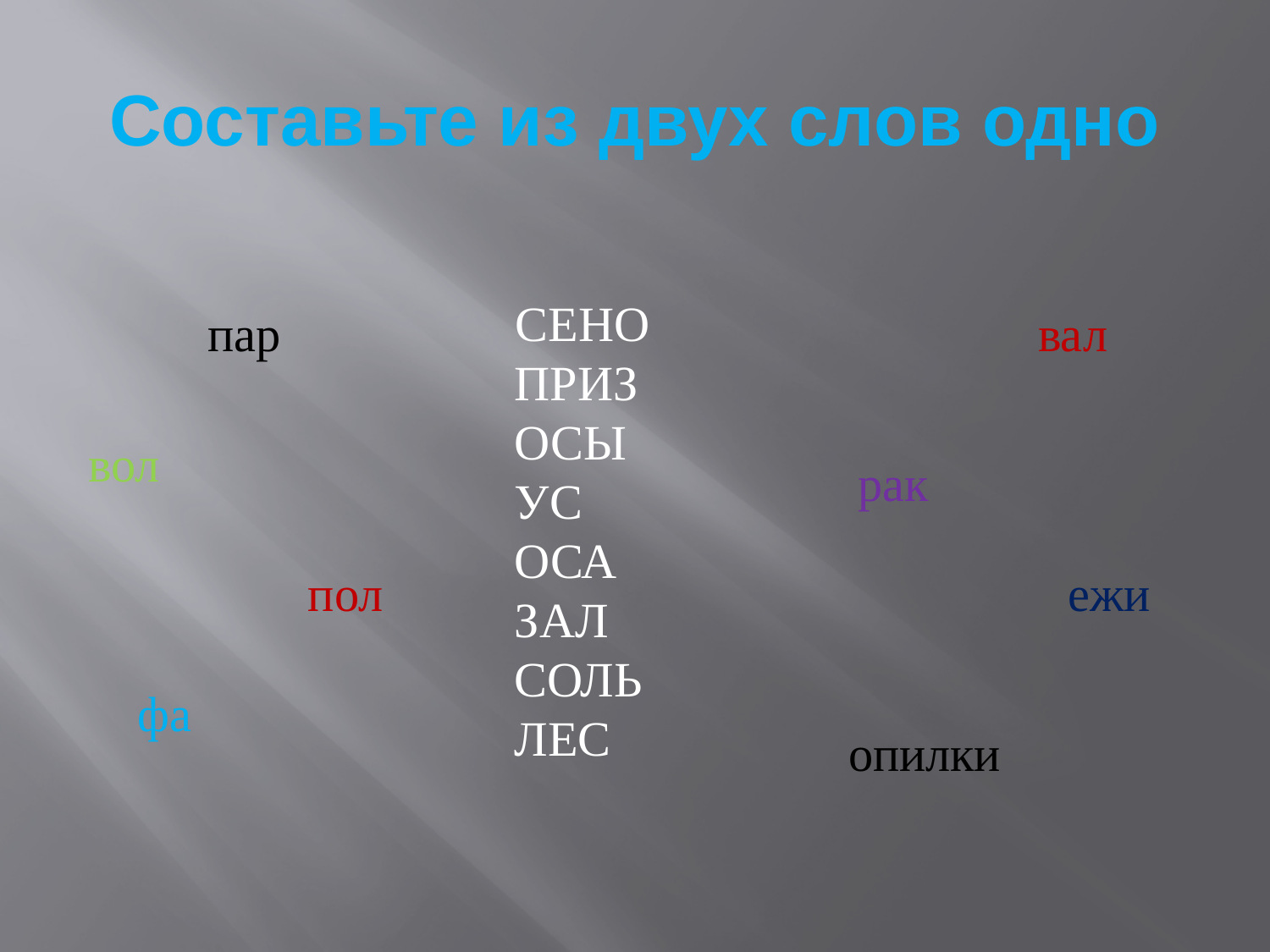

# Составьте из двух слов одно
                                                    СЕНО
                                  ПРИЗ
                                  ОСЫ
                                  УС
                                  ОСА
                                  ЗАЛ
                                  СОЛЬ
                                  ЛЕС
пар
вал
вол
рак
пол
ежи
фа
опилки